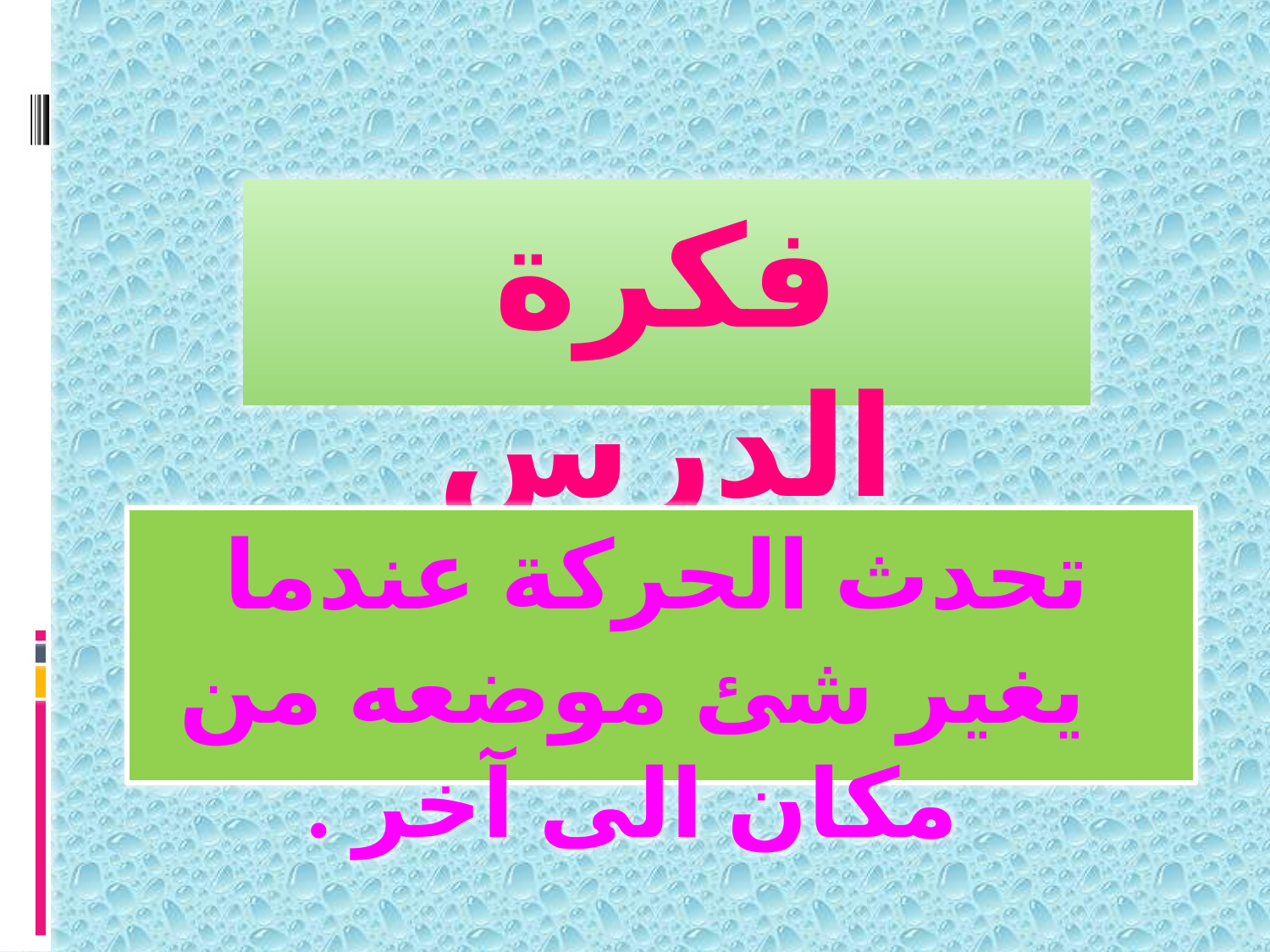

فكرة الدرس
تحدث الحركة عندما يغير شئ موضعه من مكان الى آخر .